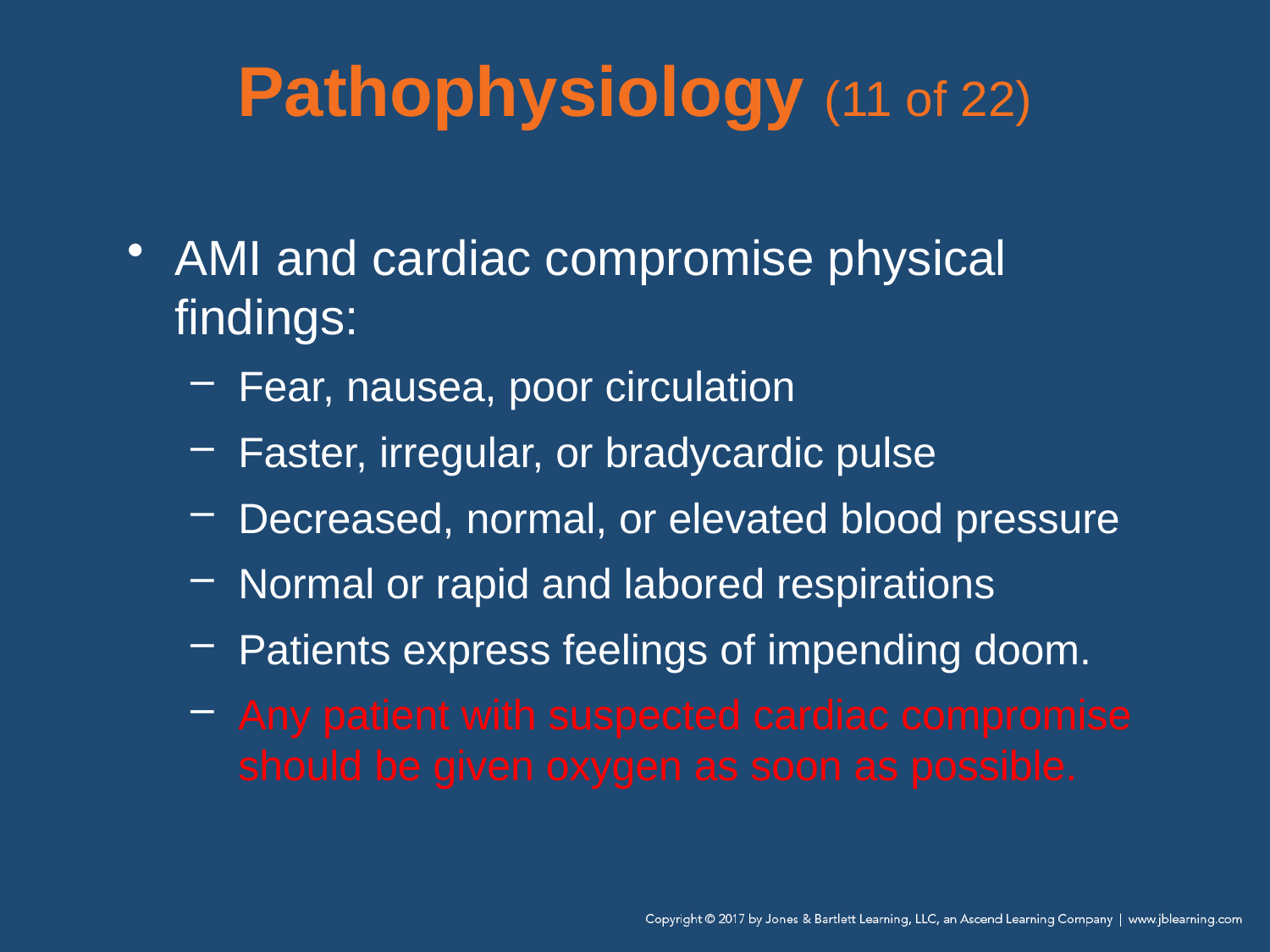

# Pathophysiology (11 of 22)
AMI and cardiac compromise physical findings:
Fear, nausea, poor circulation
Faster, irregular, or bradycardic pulse
Decreased, normal, or elevated blood pressure
Normal or rapid and labored respirations
Patients express feelings of impending doom.
Any patient with suspected cardiac compromise should be given oxygen as soon as possible.